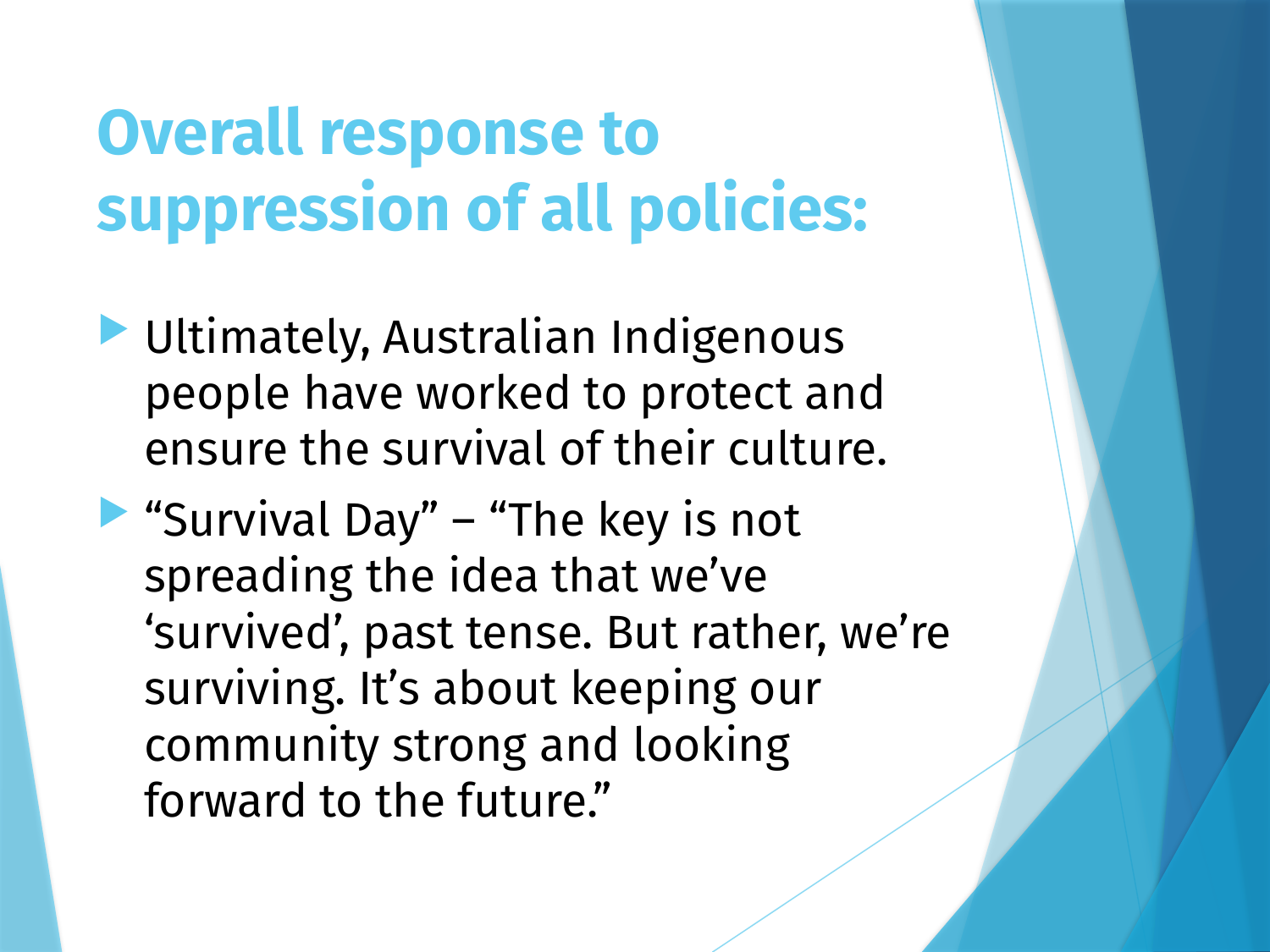

# Overall response to suppression of all policies:
Ultimately, Australian Indigenous people have worked to protect and ensure the survival of their culture.
“Survival Day” – “The key is not spreading the idea that we’ve ‘survived’, past tense. But rather, we’re surviving. It’s about keeping our community strong and looking forward to the future.”